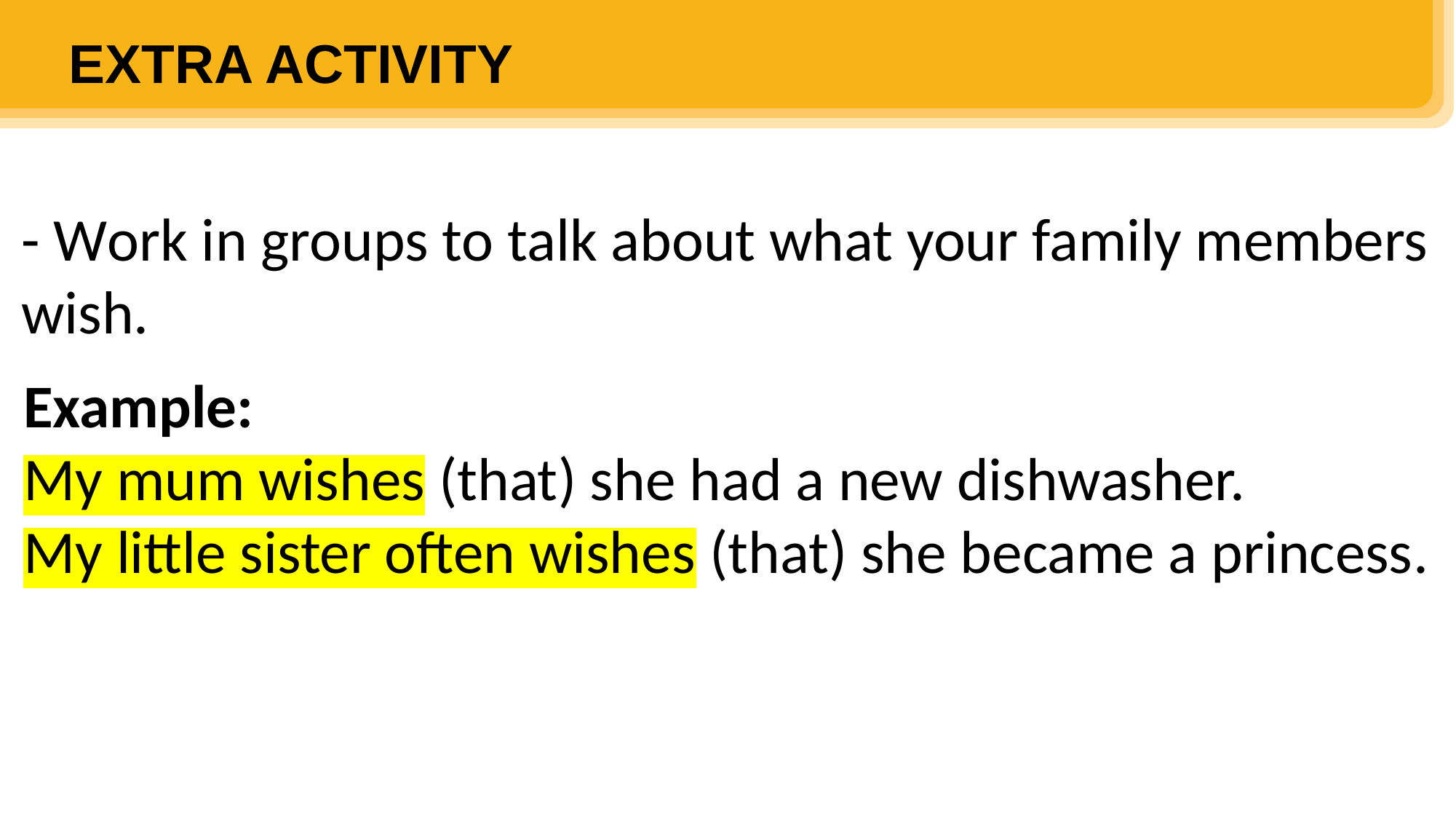

EXTRA ACTIVITY
- Work in groups to talk about what your family members wish.
Example:
My mum wishes (that) she had a new dishwasher.
My little sister often wishes (that) she became a princess.